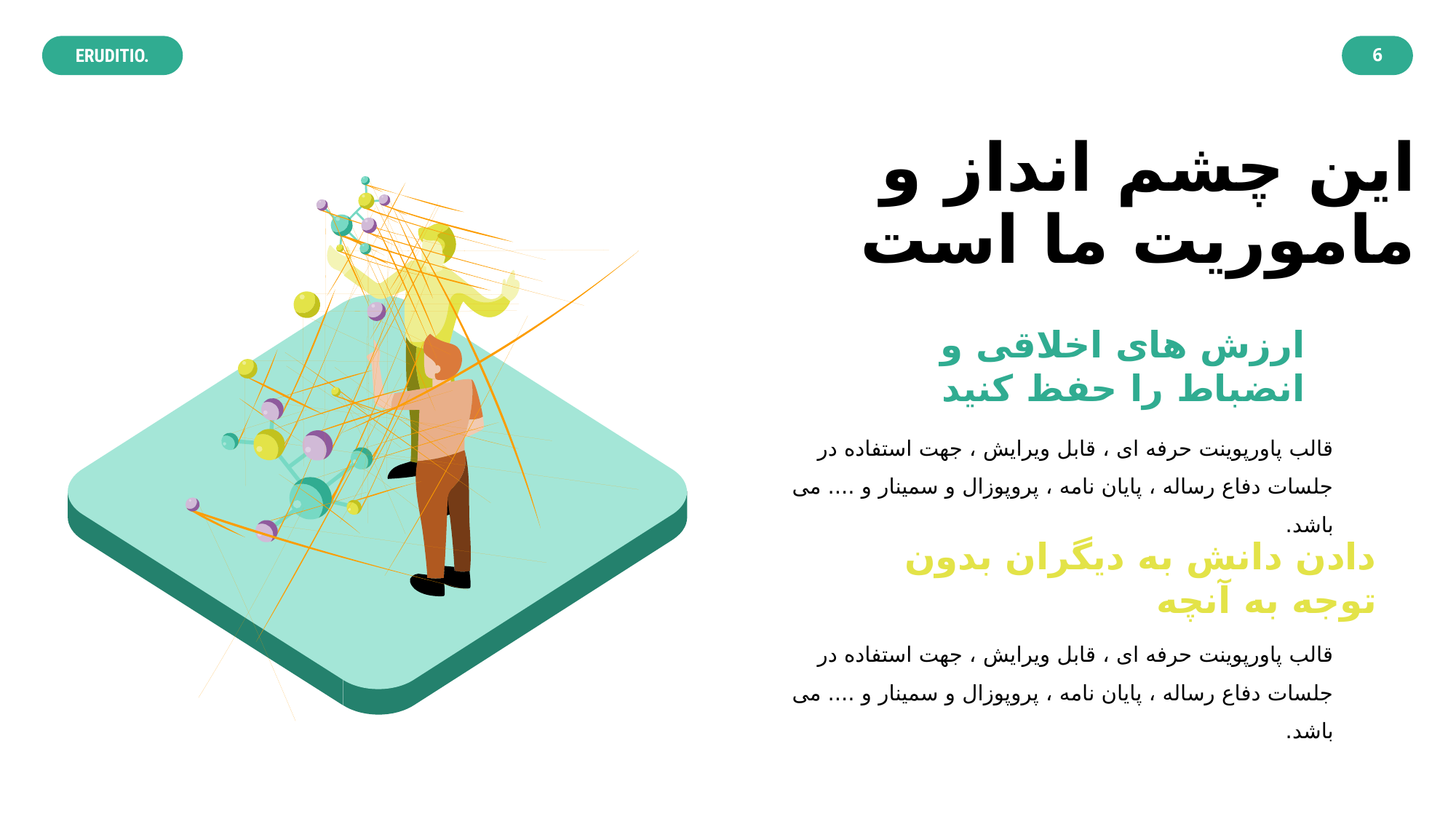

6
# این چشم انداز و ماموریت ما است

ارزش های اخلاقی و انضباط را حفظ کنید

قالب پاورپوينت حرفه ای ، قابل ویرایش ، جهت استفاده در جلسات دفاع رساله ، پایان نامه ، پروپوزال و سمینار و .... می باشد.

دادن دانش به دیگران بدون توجه به آنچه
قالب پاورپوينت حرفه ای ، قابل ویرایش ، جهت استفاده در جلسات دفاع رساله ، پایان نامه ، پروپوزال و سمینار و .... می باشد.